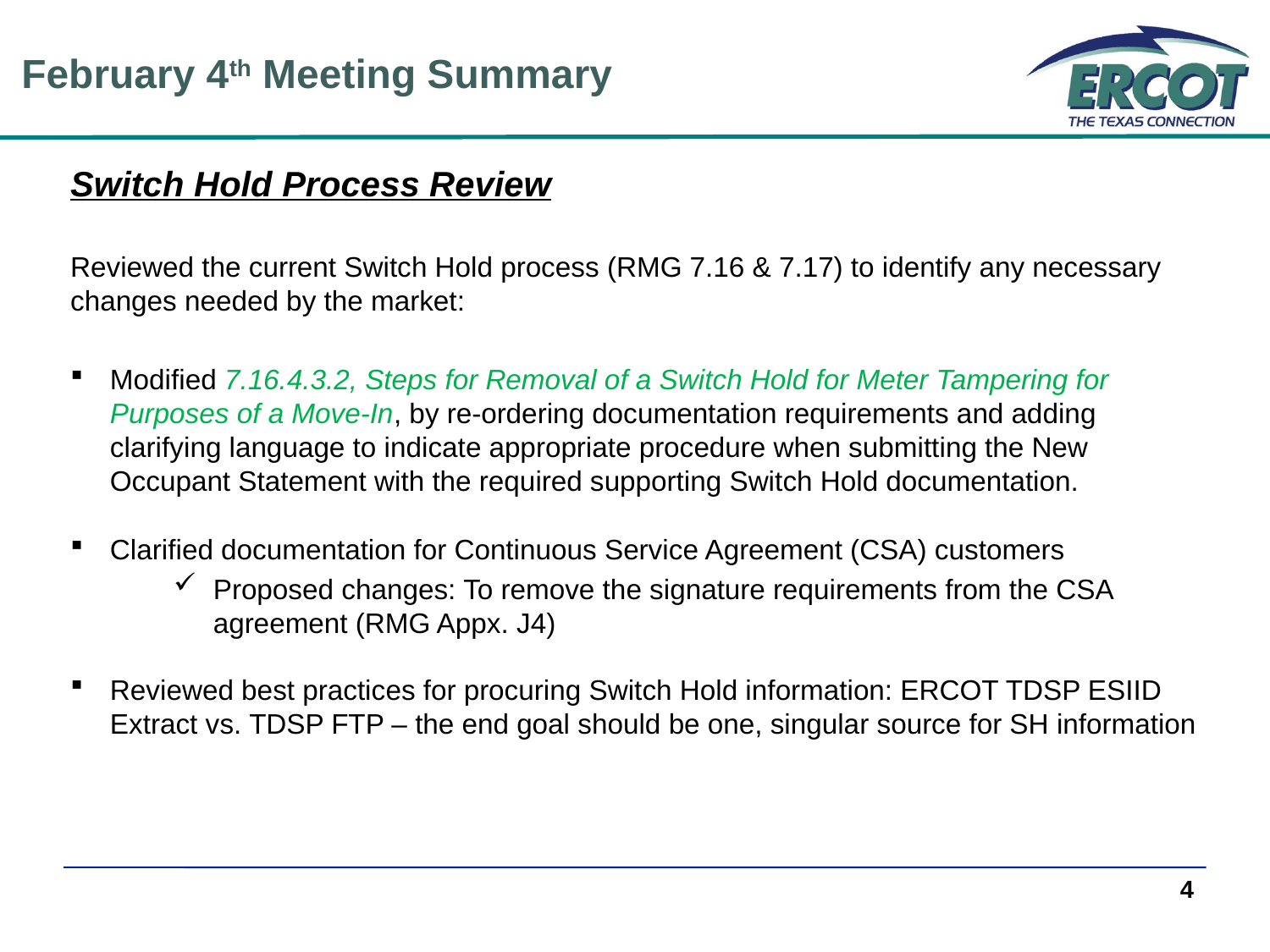

February 4th Meeting Summary
Switch Hold Process Review

Reviewed the current Switch Hold process (RMG 7.16 & 7.17) to identify any necessary changes needed by the market:

Modified 7.16.4.3.2, Steps for Removal of a Switch Hold for Meter Tampering for Purposes of a Move-In, by re-ordering documentation requirements and adding clarifying language to indicate appropriate procedure when submitting the New Occupant Statement with the required supporting Switch Hold documentation.

Clarified documentation for Continuous Service Agreement (CSA) customers
Proposed changes: To remove the signature requirements from the CSA agreement (RMG Appx. J4)

Reviewed best practices for procuring Switch Hold information: ERCOT TDSP ESIID Extract vs. TDSP FTP – the end goal should be one, singular source for SH information

4